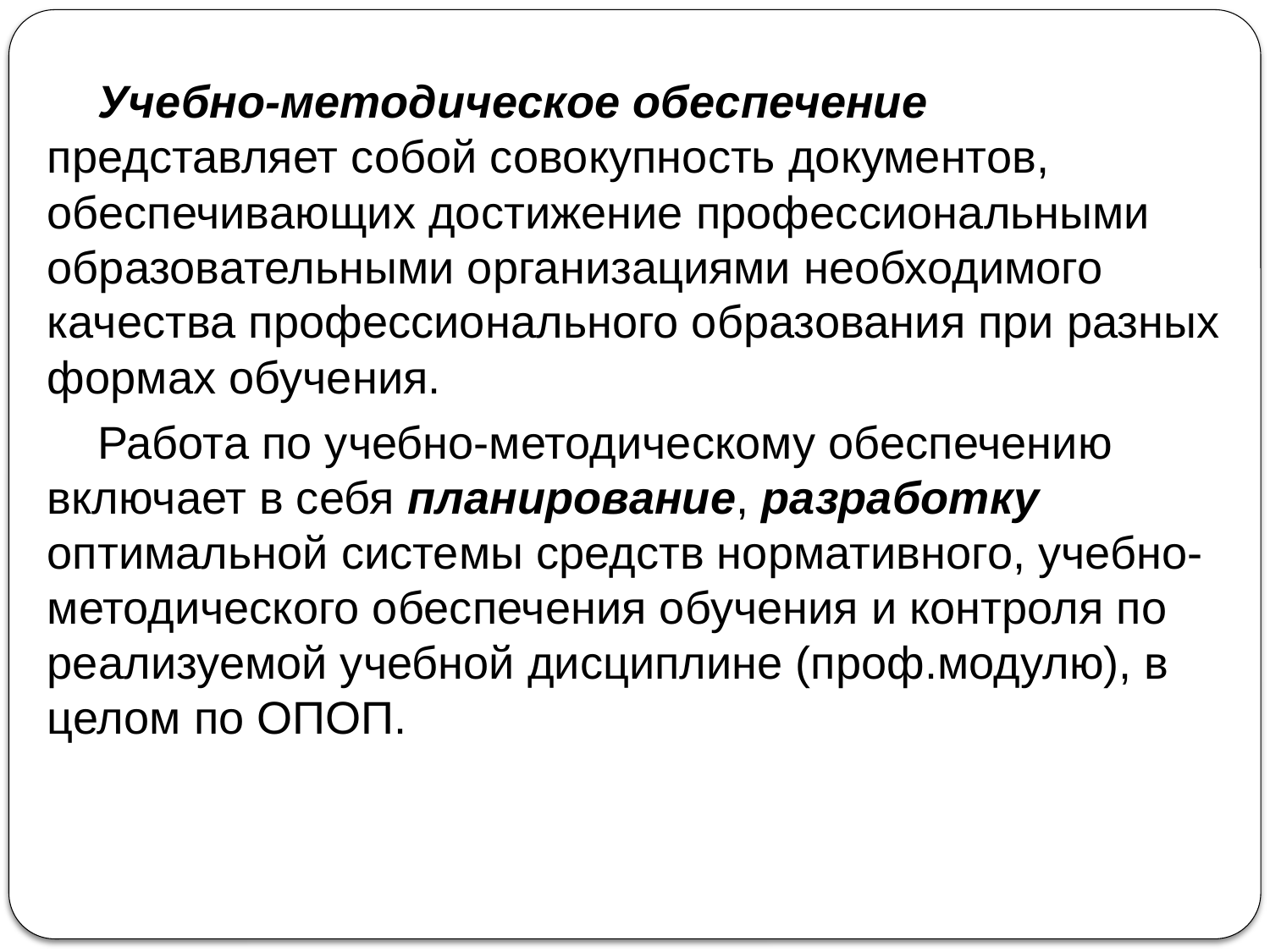

#
Учебно-методическое обеспечение  представляет собой совокупность документов, обеспечивающих достижение профессиональными образовательными организациями необходимого качества профессионального образования при разных формах обучения.
Работа по учебно-методическому обеспечению включает в себя планирование, разработку оптимальной системы средств нормативного, учебно-методического обеспечения обучения и контроля по реализуемой учебной дисциплине (проф.модулю), в целом по ОПОП.